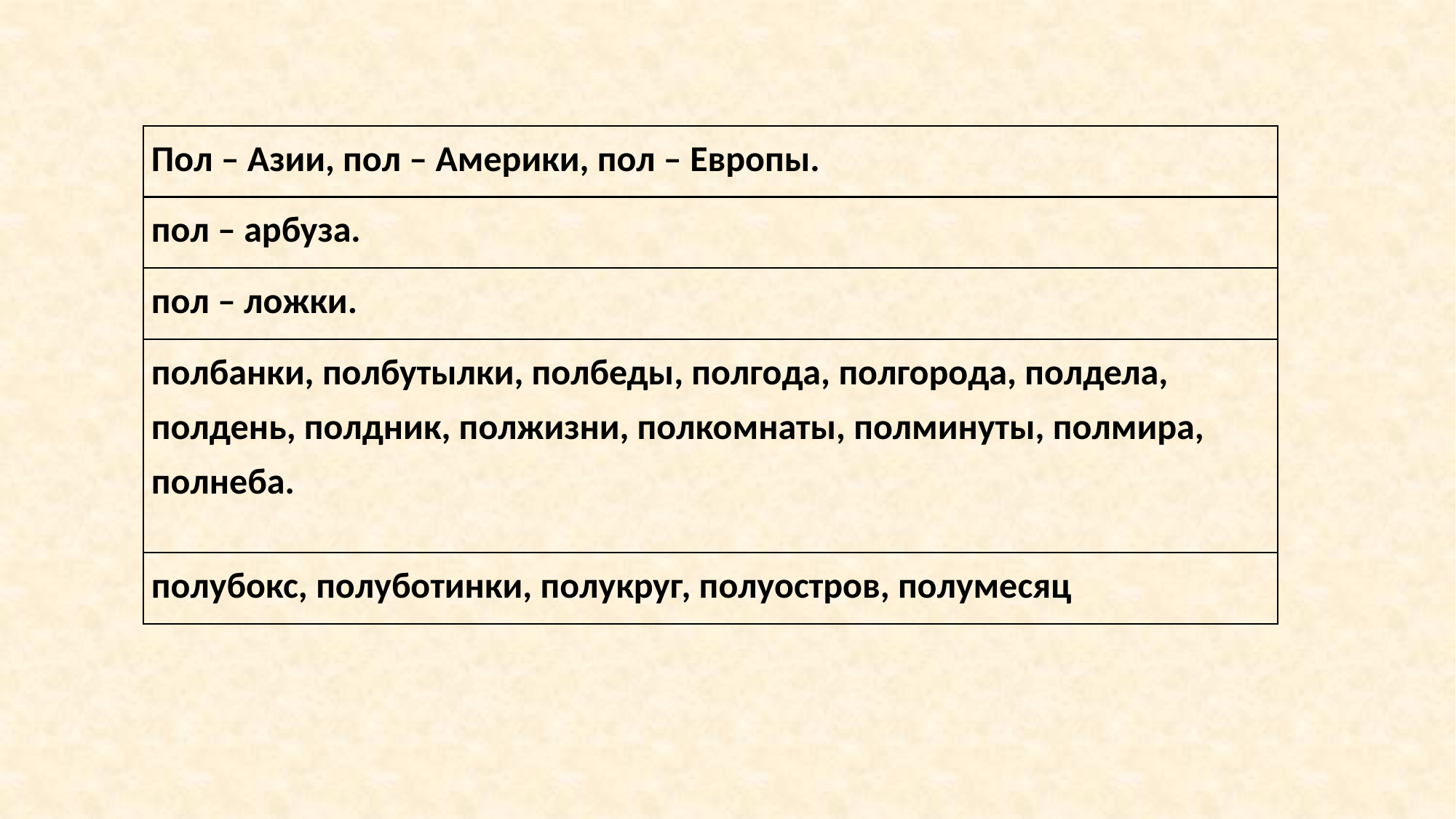

| Пол – Азии, пол – Америки, пол – Европы. |
| --- |
| пол – арбуза. |
| пол – ложки. |
| полбанки, полбутылки, полбеды, полгода, полгорода, полдела, полдень, полдник, полжизни, полкомнаты, полминуты, полмира, полнеба. |
| полубокс, полуботинки, полукруг, полуостров, полумесяц |